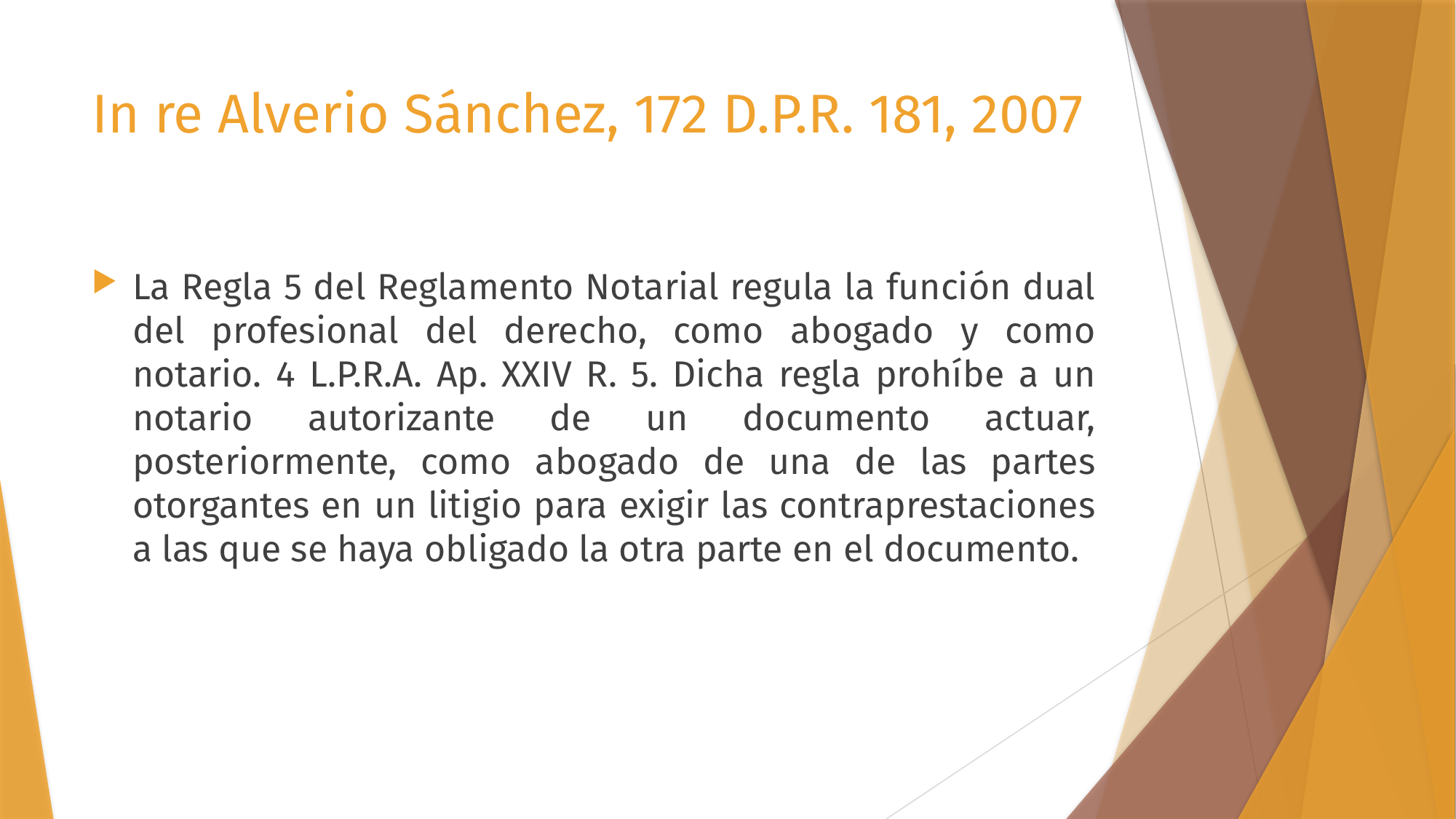

# In re Alverio Sánchez, 172 D.P.R. 181, 2007
La Regla 5 del Reglamento Notarial regula la función dual del profesional del derecho, como abogado y como notario. 4 L.P.R.A. Ap. XXIV R. 5. Dicha regla prohíbe a un notario autorizante de un documento actuar, posteriormente, como abogado de una de las partes otorgantes en un litigio para exigir las contraprestaciones a las que se haya obligado la otra parte en el documento.